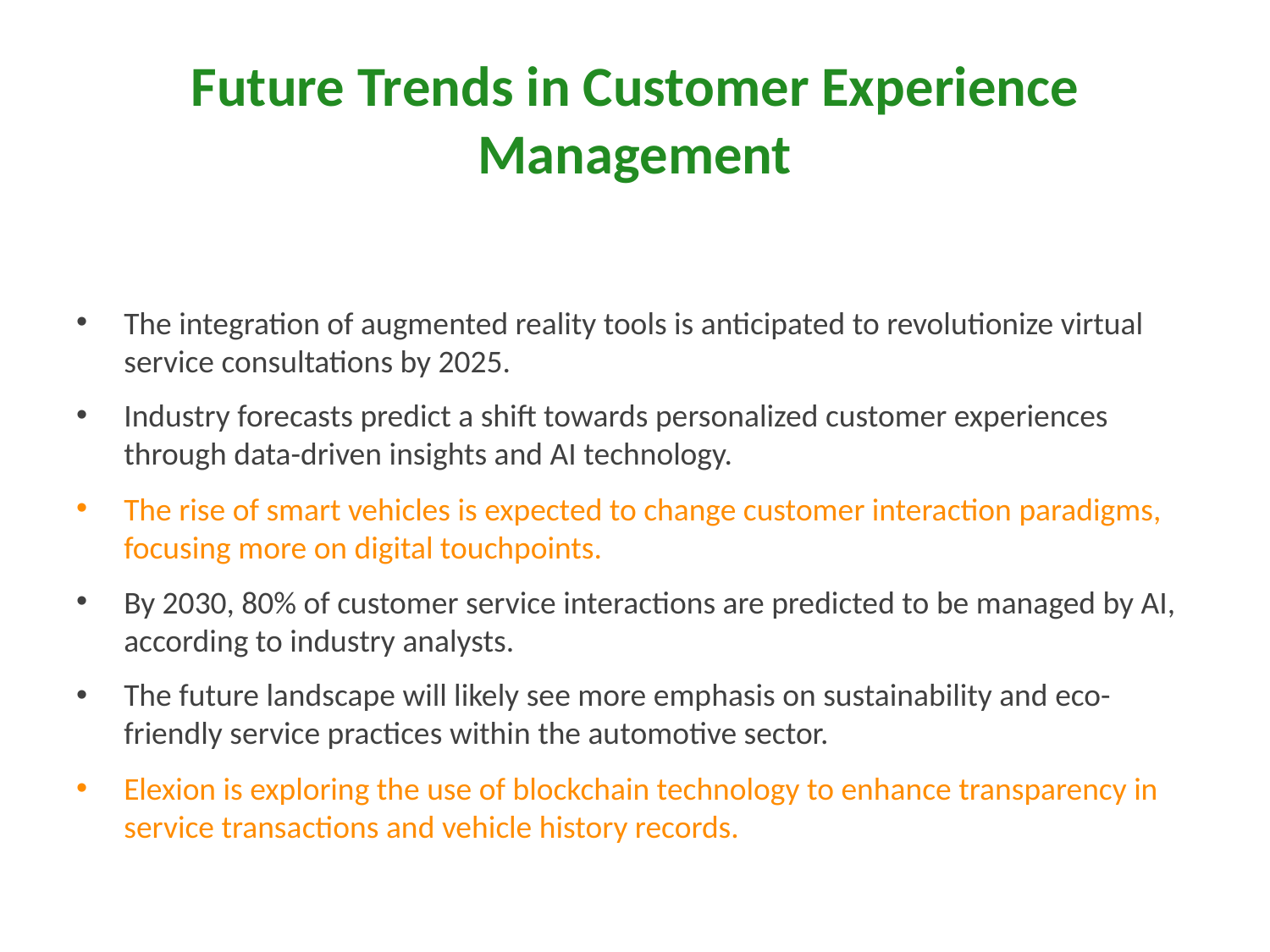

# Future Trends in Customer Experience Management

The integration of augmented reality tools is anticipated to revolutionize virtual service consultations by 2025.
Industry forecasts predict a shift towards personalized customer experiences through data-driven insights and AI technology.
The rise of smart vehicles is expected to change customer interaction paradigms, focusing more on digital touchpoints.
By 2030, 80% of customer service interactions are predicted to be managed by AI, according to industry analysts.
The future landscape will likely see more emphasis on sustainability and eco-friendly service practices within the automotive sector.
Elexion is exploring the use of blockchain technology to enhance transparency in service transactions and vehicle history records.